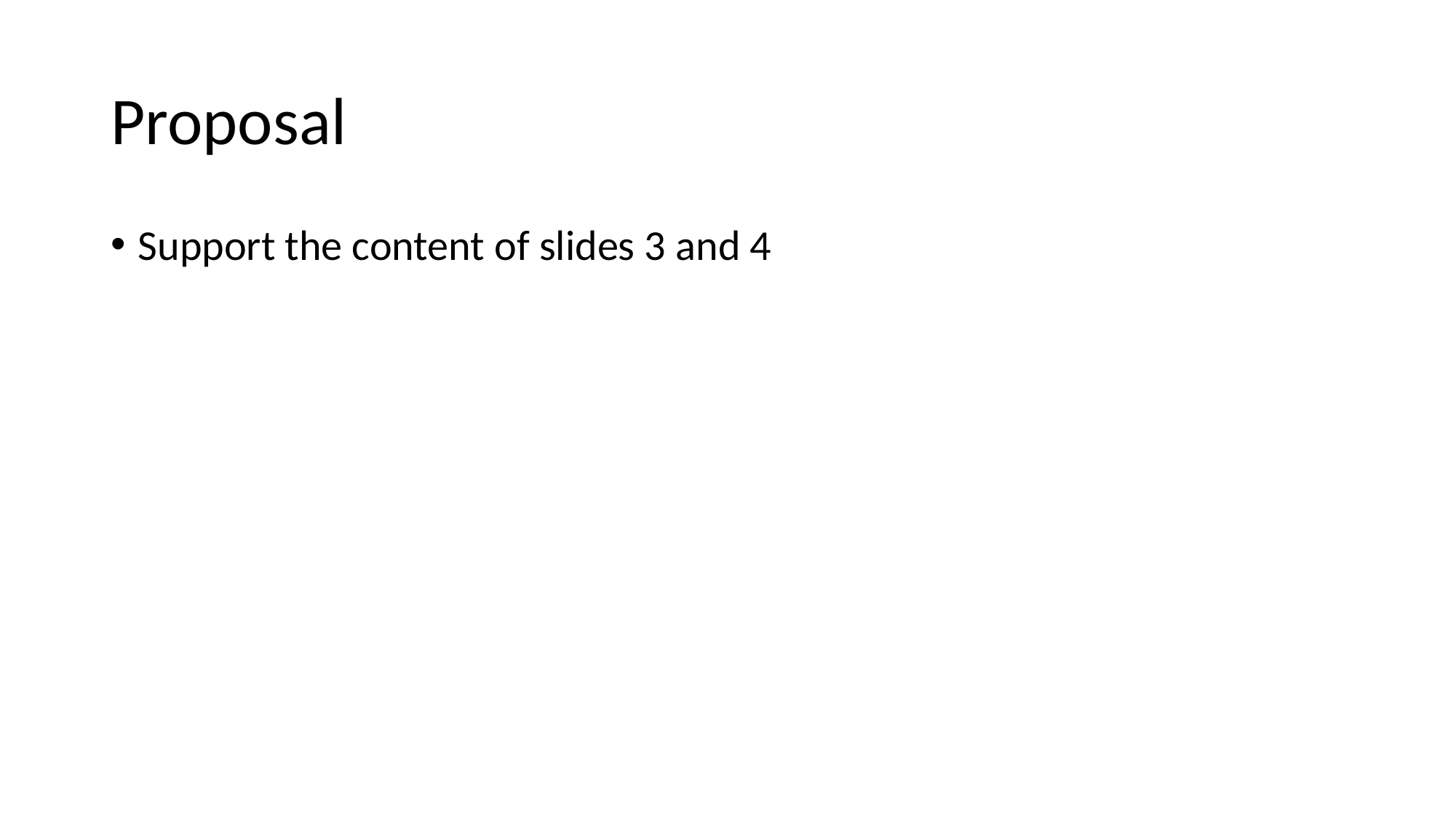

# Proposal
Support the content of slides 3 and 4